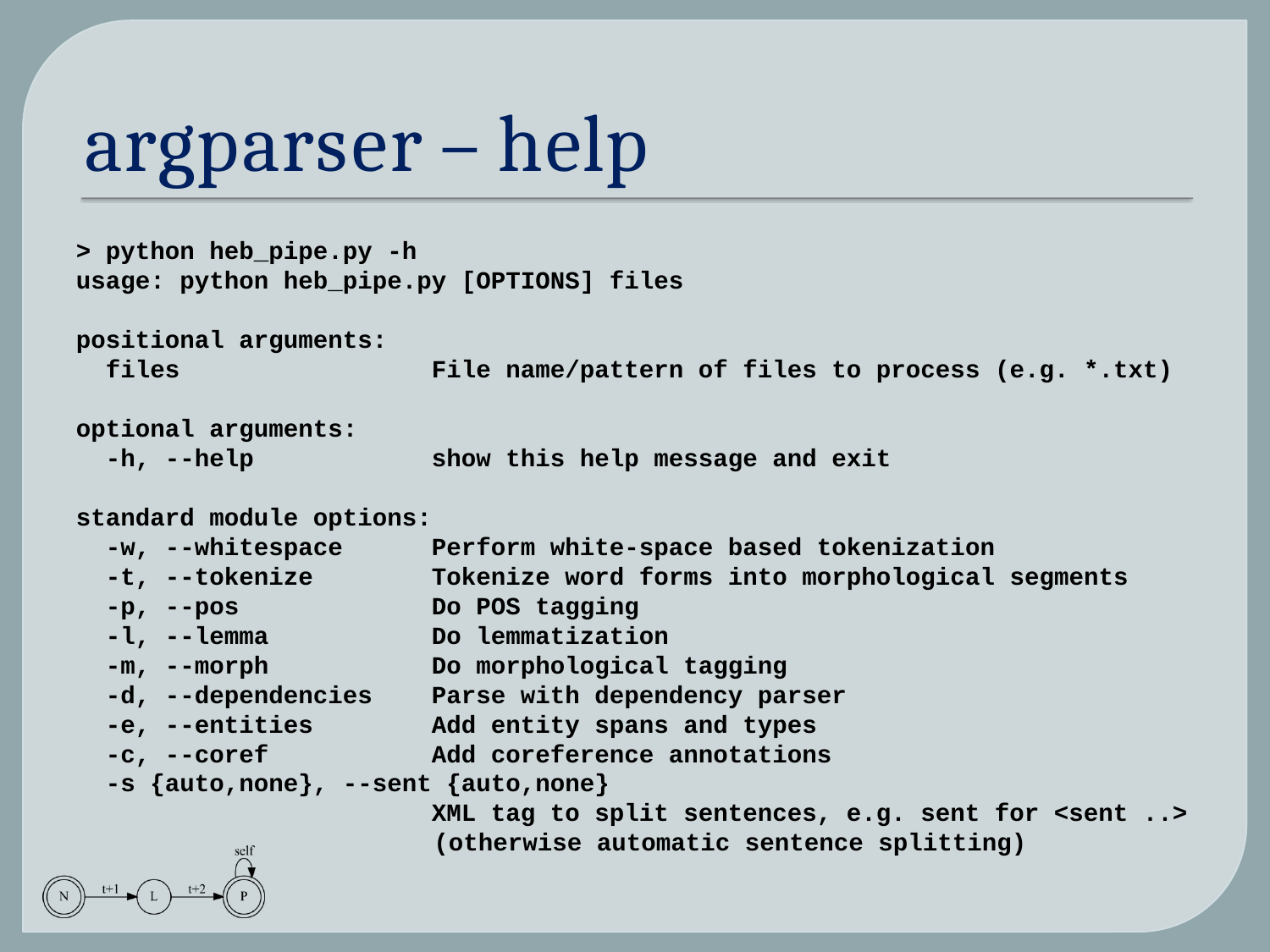

# argparser – help
> python heb_pipe.py -h
usage: python heb_pipe.py [OPTIONS] files

positional arguments:
  files                 File name/pattern of files to process (e.g. *.txt)

optional arguments:
  -h, --help            show this help message and exit

standard module options:
  -w, --whitespace      Perform white-space based tokenization
  -t, --tokenize        Tokenize word forms into morphological segments
  -p, --pos             Do POS tagging
  -l, --lemma           Do lemmatization
  -m, --morph           Do morphological tagging
  -d, --dependencies    Parse with dependency parser
  -e, --entities        Add entity spans and types
  -c, --coref           Add coreference annotations
  -s {auto,none}, --sent {auto,none}
                        XML tag to split sentences, e.g. sent for <sent ..> 		       (otherwise automatic sentence splitting)